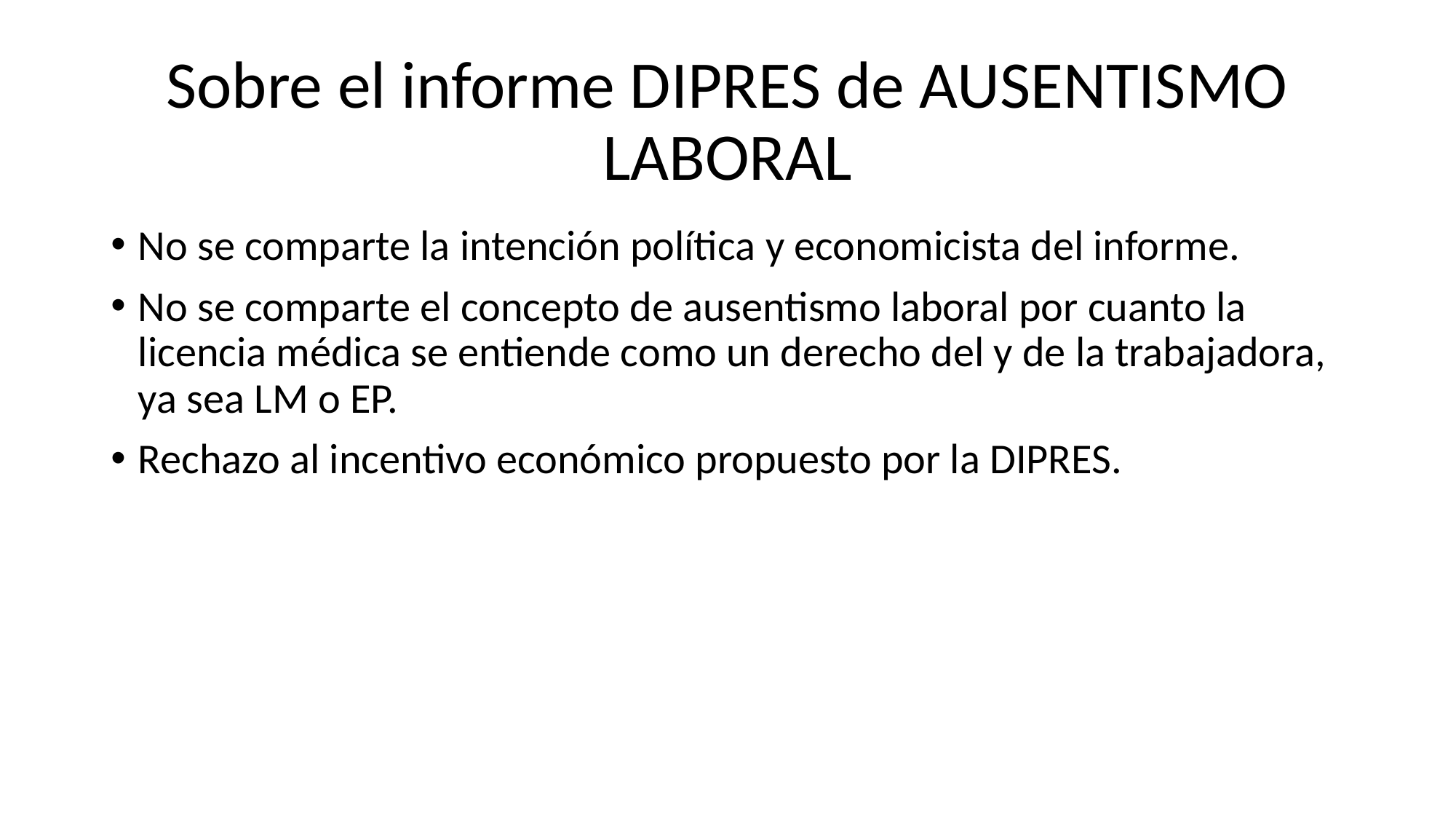

# Sobre el informe DIPRES de AUSENTISMO LABORAL
No se comparte la intención política y economicista del informe.
No se comparte el concepto de ausentismo laboral por cuanto la licencia médica se entiende como un derecho del y de la trabajadora, ya sea LM o EP.
Rechazo al incentivo económico propuesto por la DIPRES.